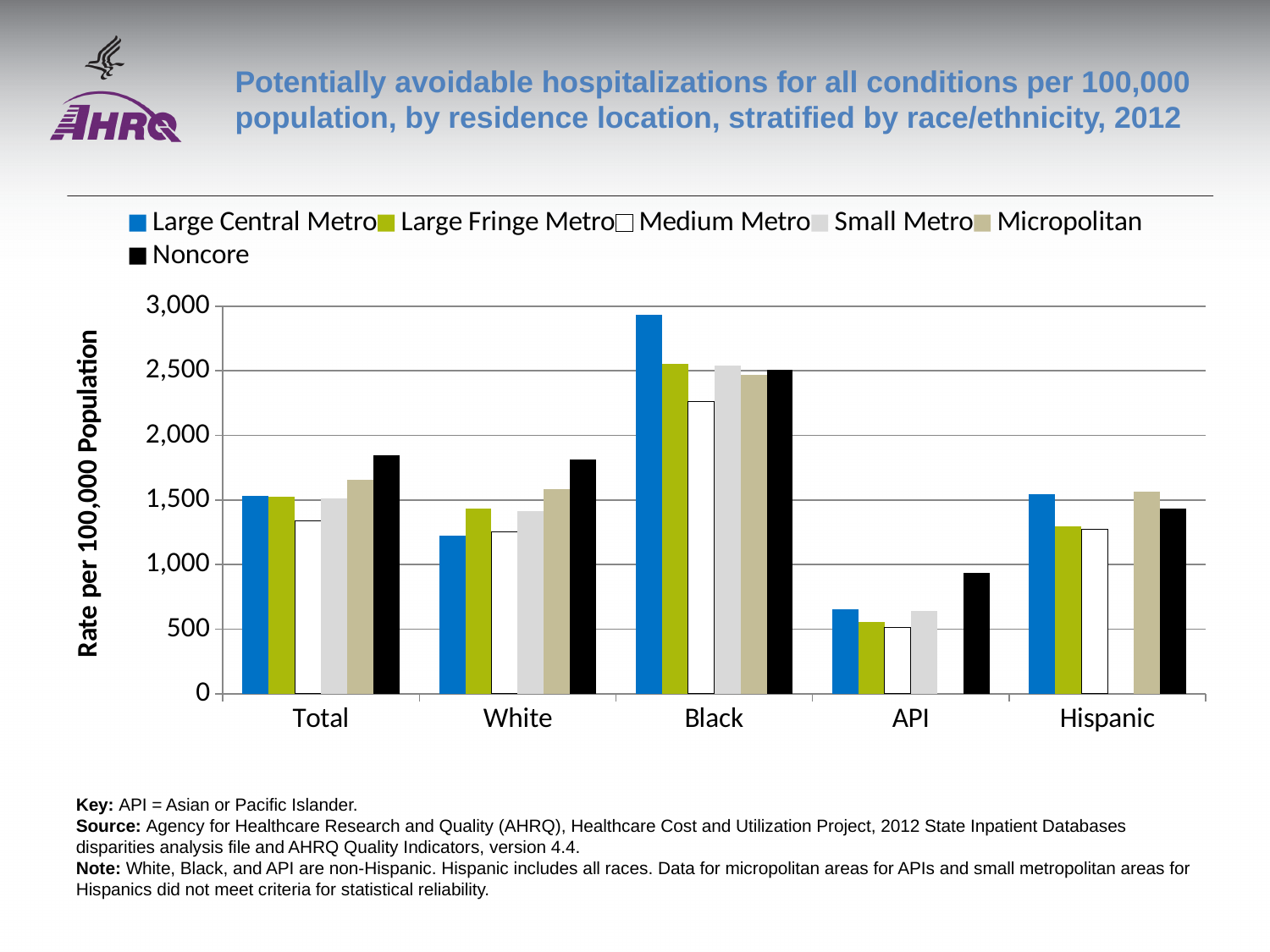

# Potentially avoidable hospitalizations for all conditions per 100,000 population, by residence location, stratified by race/ethnicity, 2012

### Chart

| Category | Large Central Metro | Large Fringe Metro | Medium Metro | Small Metro | Micropolitan | Noncore |
|---|---|---|---|---|---|---|
| Total | 1528.48 | 1524.03 | 1340.44 | 1508.6899999999998 | 1653.34 | 1846.87 |
| White | 1224.3799999999999 | 1436.2 | 1249.6799999999998 | 1410.37 | 1584.1499999999999 | 1812.62 |
| Black | 2930.48 | 2552.11 | 2262.52 | 2542.13 | 2470.32 | 2508.21 |
| API | 651.125 | 558.7950000000001 | 512.721 | 641.8129999999999 | None | 937.713 |
| Hispanic | 1546.1599999999999 | 1293.57 | 1271.1599999999999 | None | 1565.6899999999998 | 1432.54 |
Key: API = Asian or Pacific Islander.
Source: Agency for Healthcare Research and Quality (AHRQ), Healthcare Cost and Utilization Project, 2012 State Inpatient Databases disparities analysis file and AHRQ Quality Indicators, version 4.4.
Note: White, Black, and API are non-Hispanic. Hispanic includes all races. Data for micropolitan areas for APIs and small metropolitan areas for Hispanics did not meet criteria for statistical reliability.